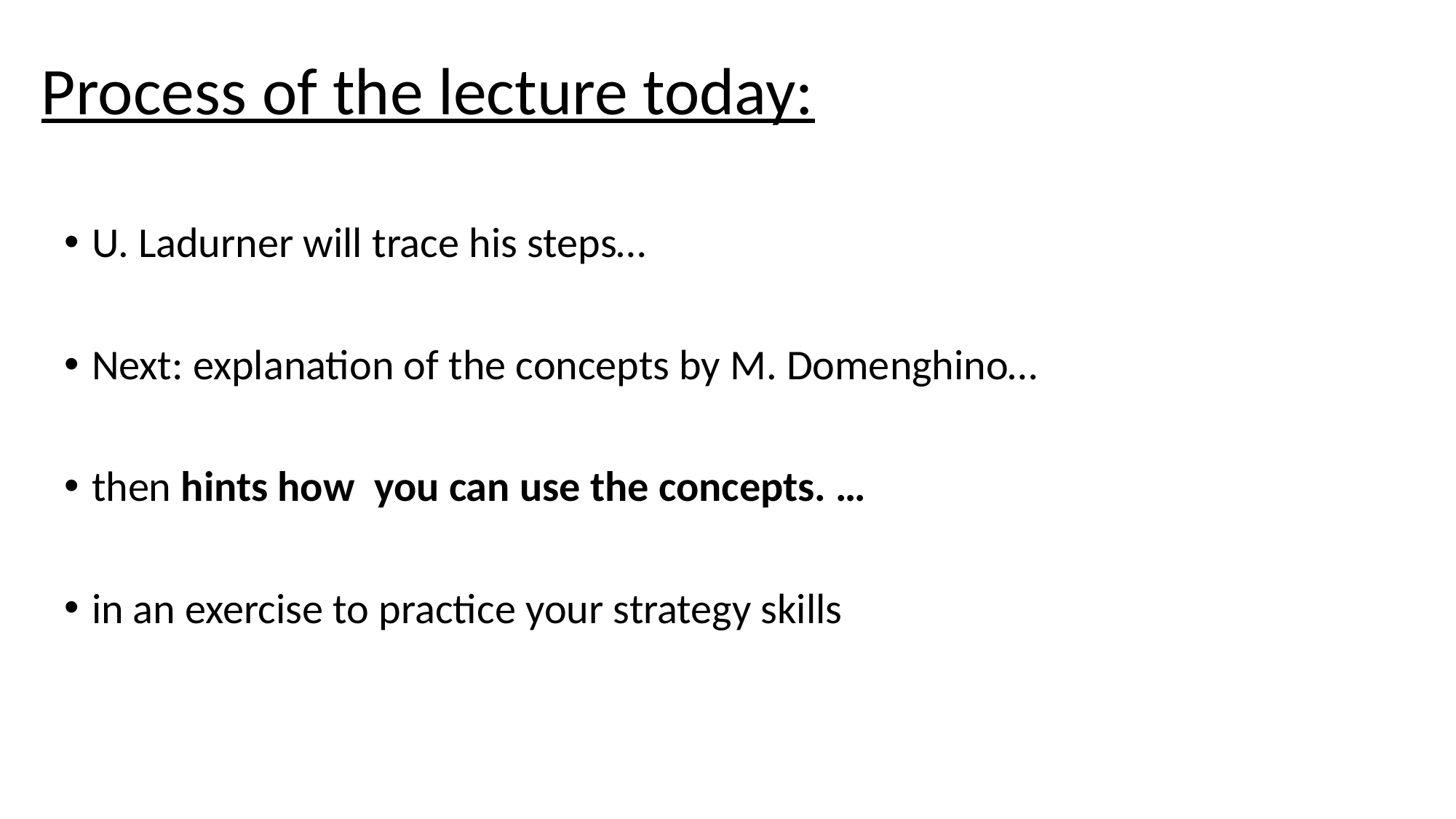

# Process of the lecture today:

U. Ladurner will trace his steps…

Next: explanation of the concepts by M. Domenghino…

then hints how  you can use the concepts. …

in an exercise to practice your strategy skills